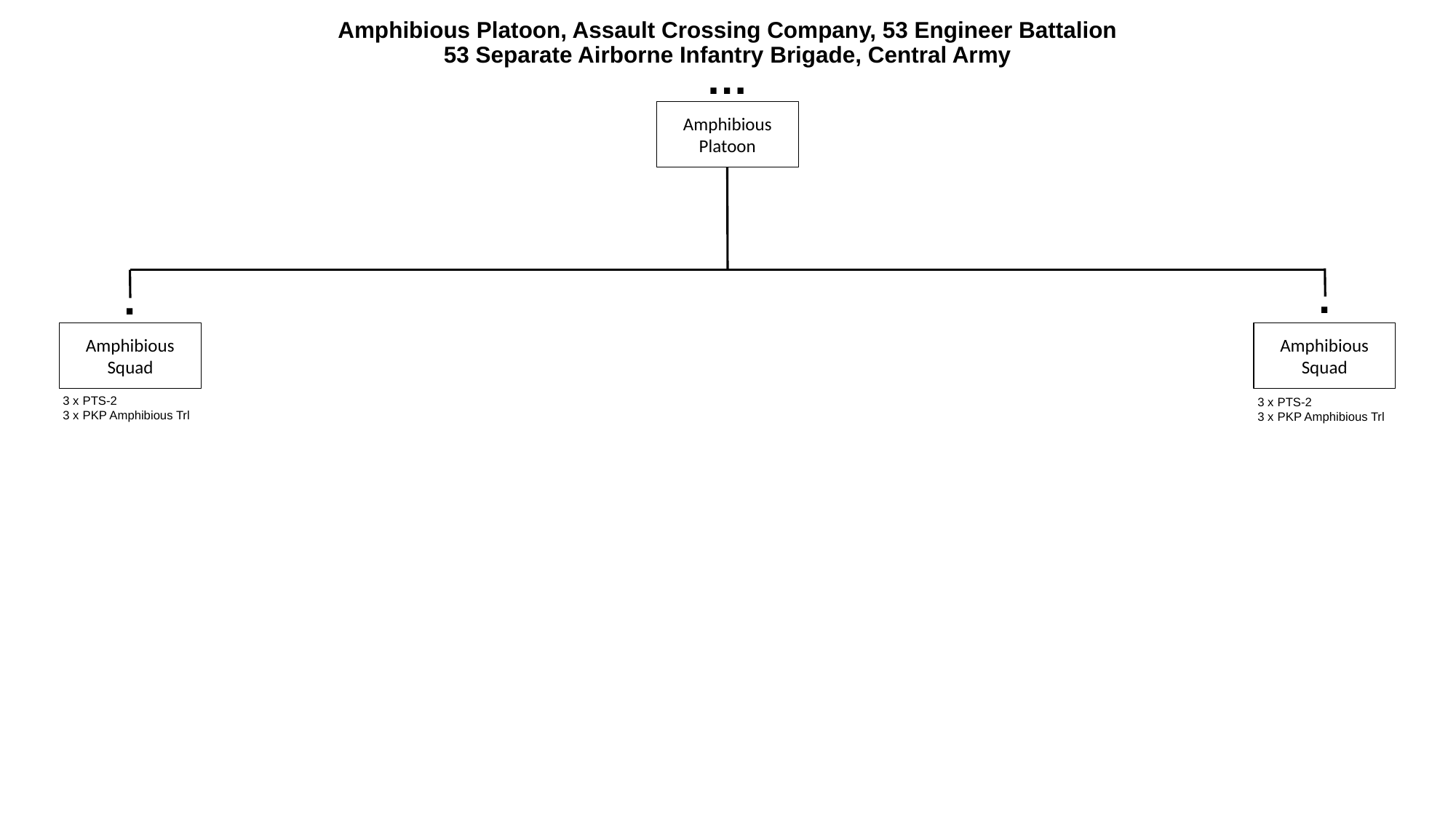

# Amphibious Platoon, Assault Crossing Company, 53 Engineer Battalion 53 Separate Airborne Infantry Brigade, Central Army
…
Amphibious
Platoon
.
.
Amphibious
Squad
Amphibious
Squad
3 x PTS-2
3 x PKP Amphibious Trl
3 x PTS-2
3 x PKP Amphibious Trl